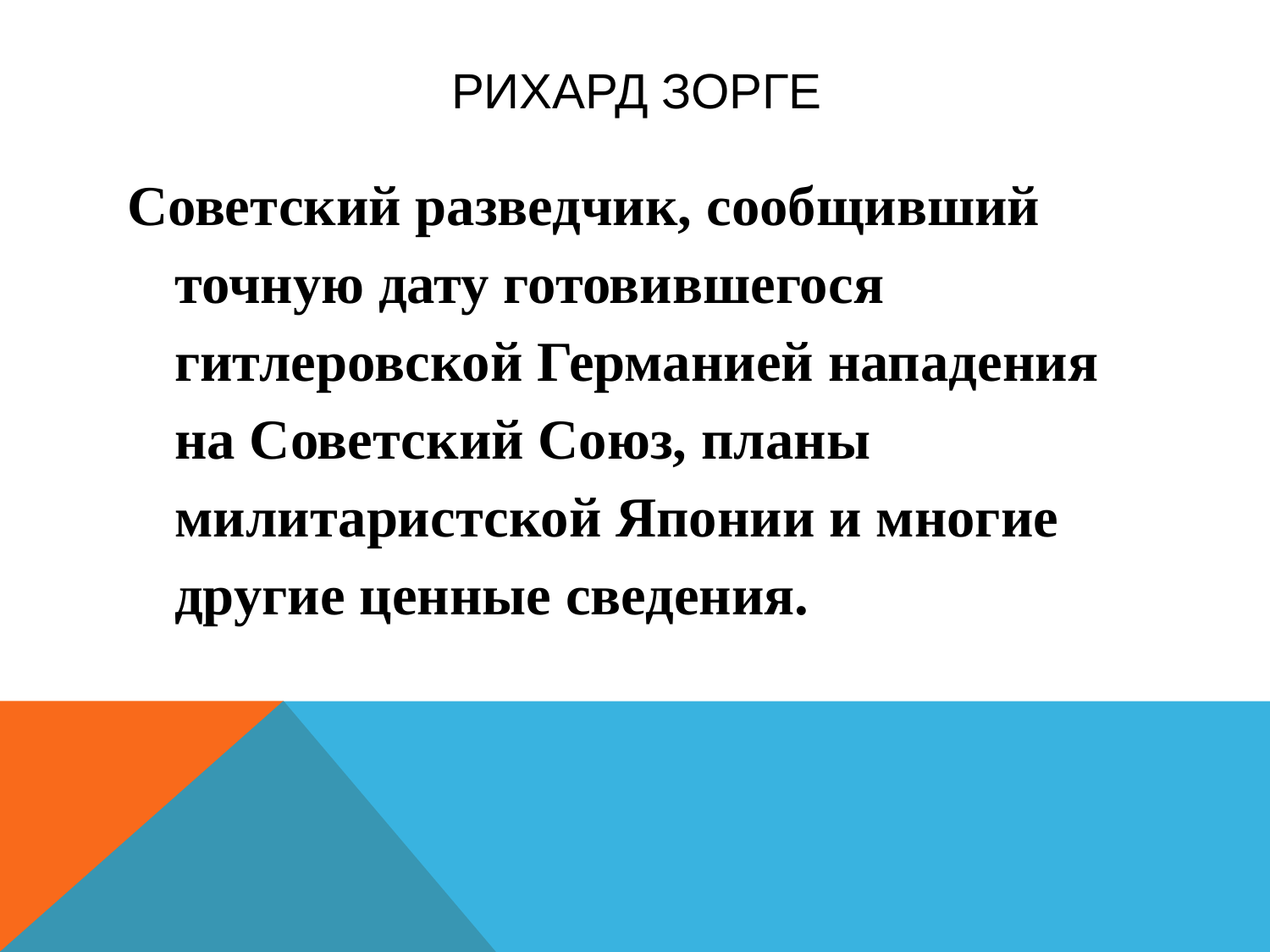

# Рихард Зорге
Советский разведчик, сообщивший точную дату готовившегося гитлеровской Германией нападения на Советский Союз, планы милитаристской Японии и многие другие ценные сведения.